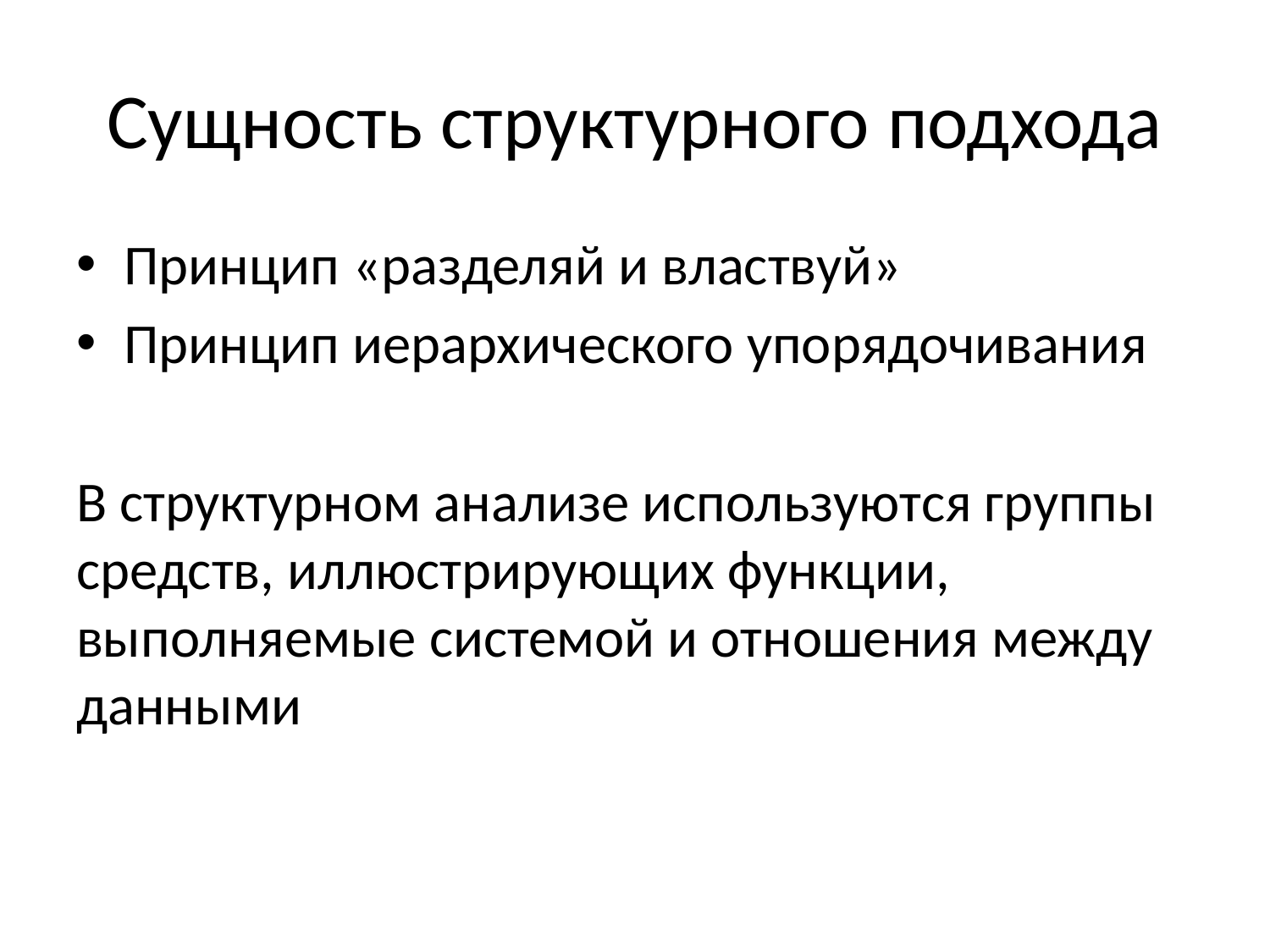

# Сущность структурного подхода
Принцип «разделяй и властвуй»
Принцип иерархического упорядочивания

В структурном анализе используются группы средств, иллюстрирующих функции, выполняемые системой и отношения между данными